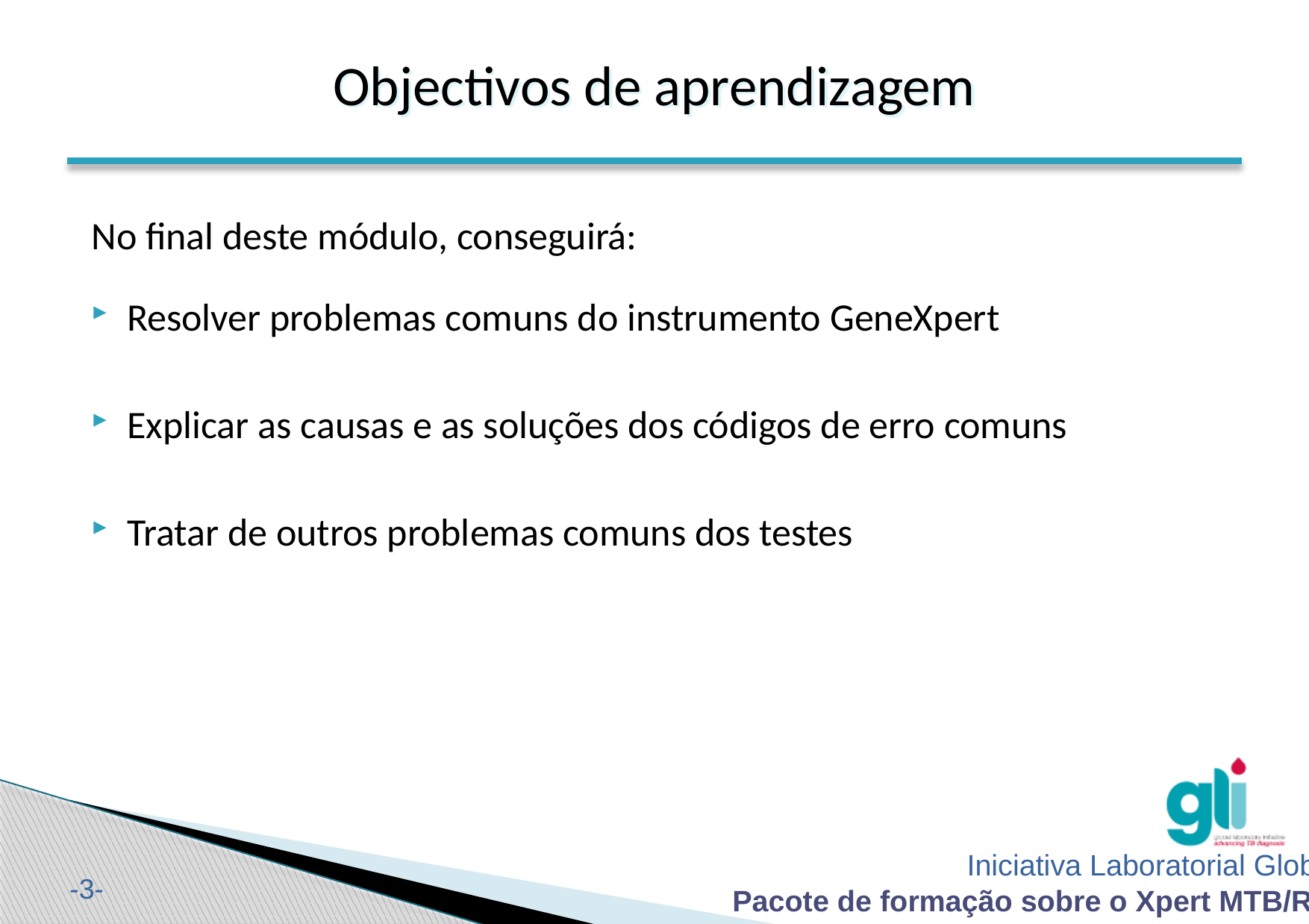

Objectivos de aprendizagem
#
No final deste módulo, conseguirá:
Resolver problemas comuns do instrumento GeneXpert

Explicar as causas e as soluções dos códigos de erro comuns

Tratar de outros problemas comuns dos testes